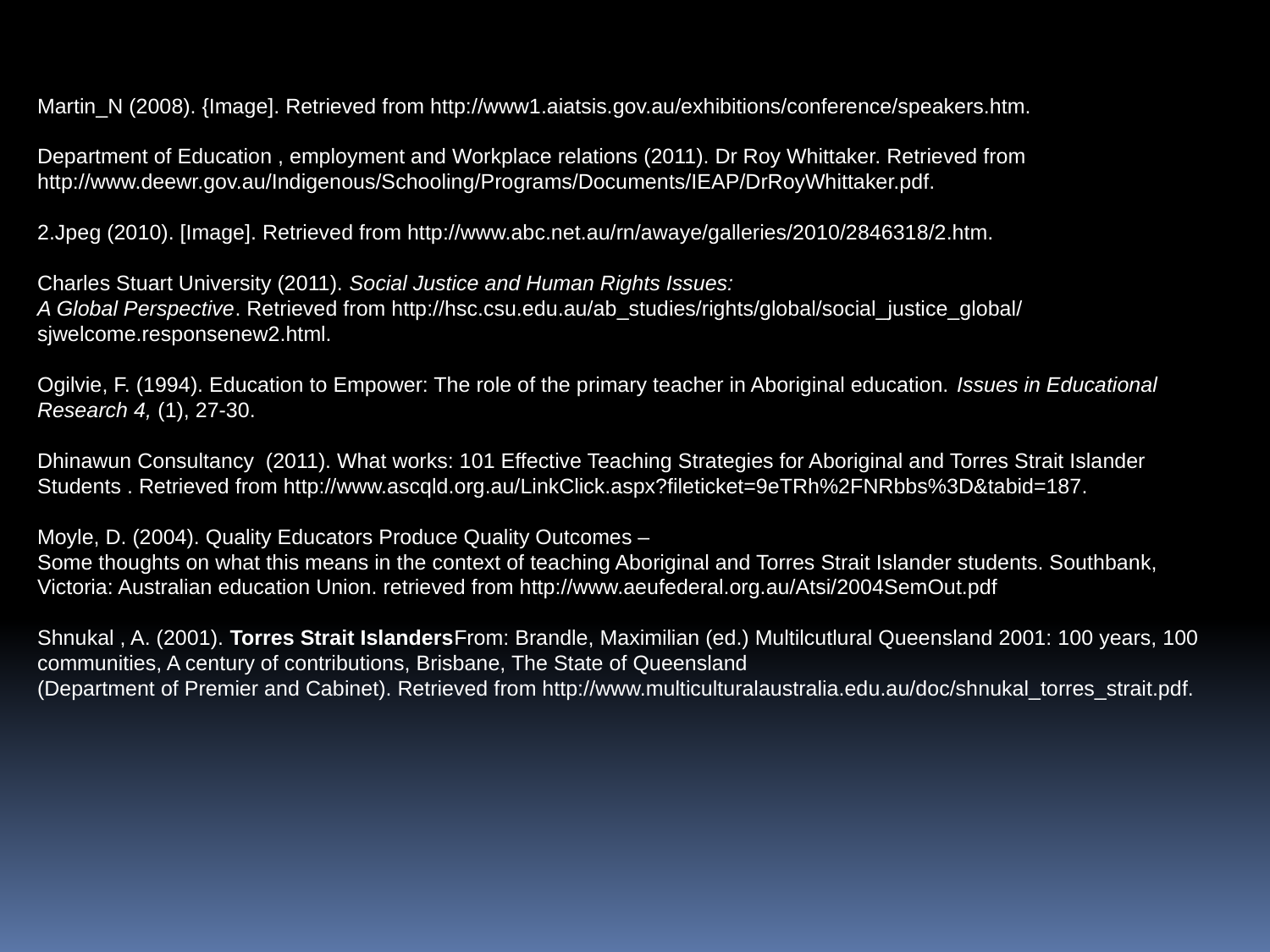

Martin_N (2008). {Image]. Retrieved from http://www1.aiatsis.gov.au/exhibitions/conference/speakers.htm.

Department of Education , employment and Workplace relations (2011). Dr Roy Whittaker. Retrieved from http://www.deewr.gov.au/Indigenous/Schooling/Programs/Documents/IEAP/DrRoyWhittaker.pdf.

2.Jpeg (2010). [Image]. Retrieved from http://www.abc.net.au/rn/awaye/galleries/2010/2846318/2.htm.

Charles Stuart University (2011). Social Justice and Human Rights Issues:
A Global Perspective. Retrieved from http://hsc.csu.edu.au/ab_studies/rights/global/social_justice_global/sjwelcome.responsenew2.html.

Ogilvie, F. (1994). Education to Empower: The role of the primary teacher in Aboriginal education. Issues in Educational Research 4, (1), 27-30.

Dhinawun Consultancy  (2011). What works: 101 Effective Teaching Strategies for Aboriginal and Torres Strait Islander Students . Retrieved from http://www.ascqld.org.au/LinkClick.aspx?fileticket=9eTRh%2FNRbbs%3D&tabid=187.

Moyle, D. (2004). Quality Educators Produce Quality Outcomes –
Some thoughts on what this means in the context of teaching Aboriginal and Torres Strait Islander students. Southbank, Victoria: Australian education Union. retrieved from http://www.aeufederal.org.au/Atsi/2004SemOut.pdf

Shnukal , A. (2001). Torres Strait IslandersFrom: Brandle, Maximilian (ed.) Multilcutlural Queensland 2001: 100 years, 100
communities, A century of contributions, Brisbane, The State of Queensland
(Department of Premier and Cabinet). Retrieved from http://www.multiculturalaustralia.edu.au/doc/shnukal_torres_strait.pdf.